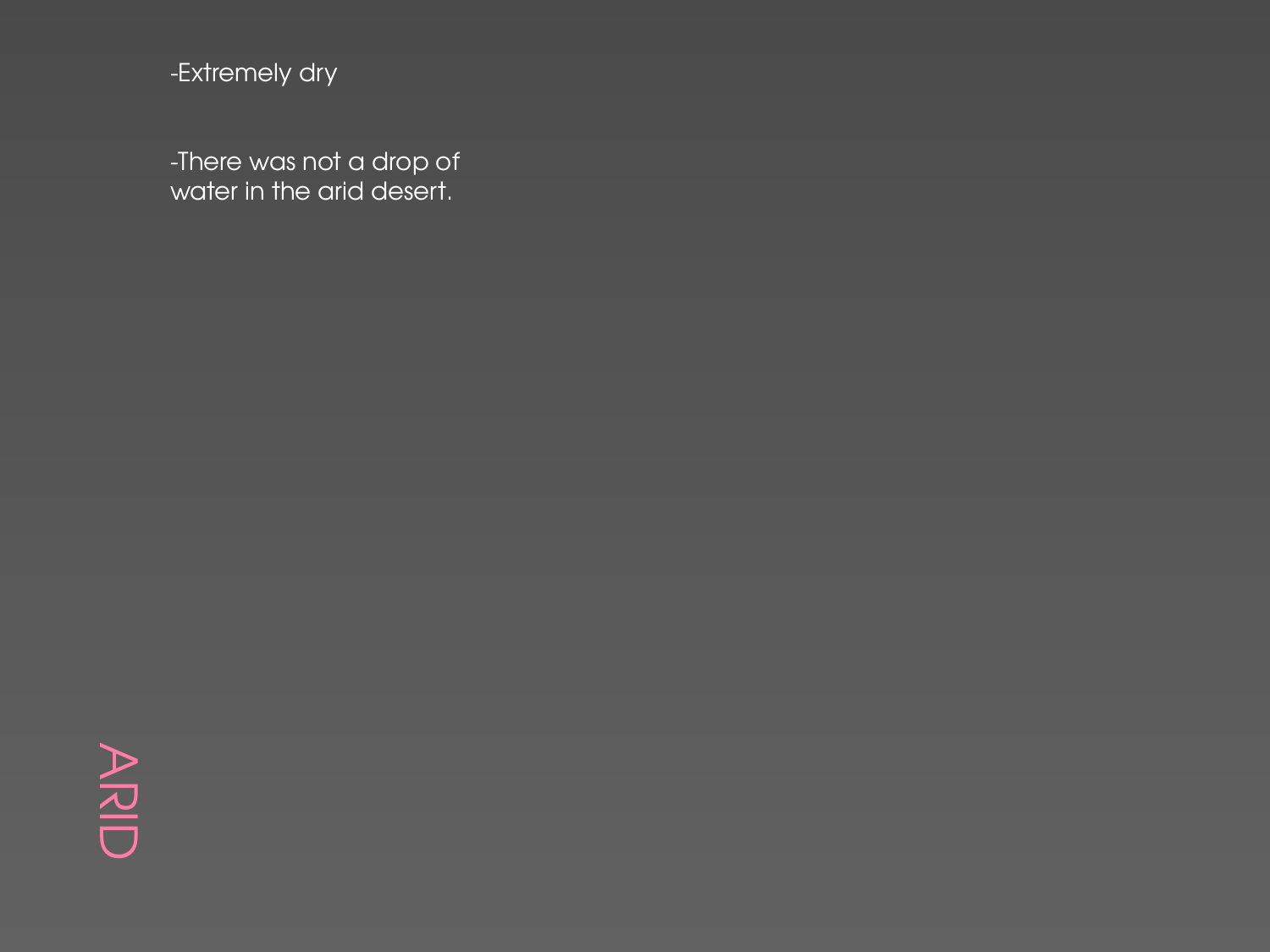

# Arid
-Extremely dry

-There was not a drop of water in the arid desert.